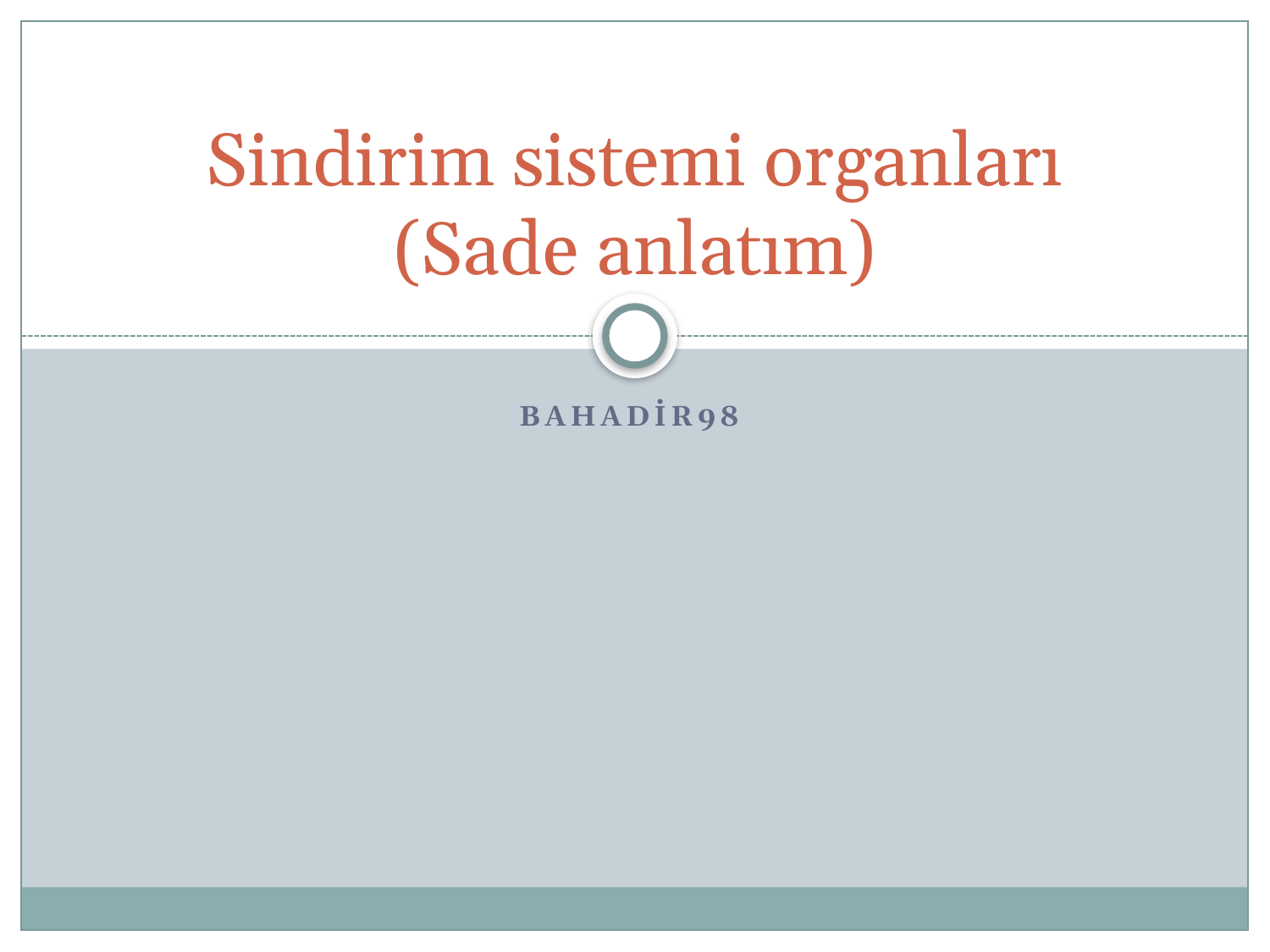

# Sindirim sistemi organları (Sade anlatım)
Bahadir98